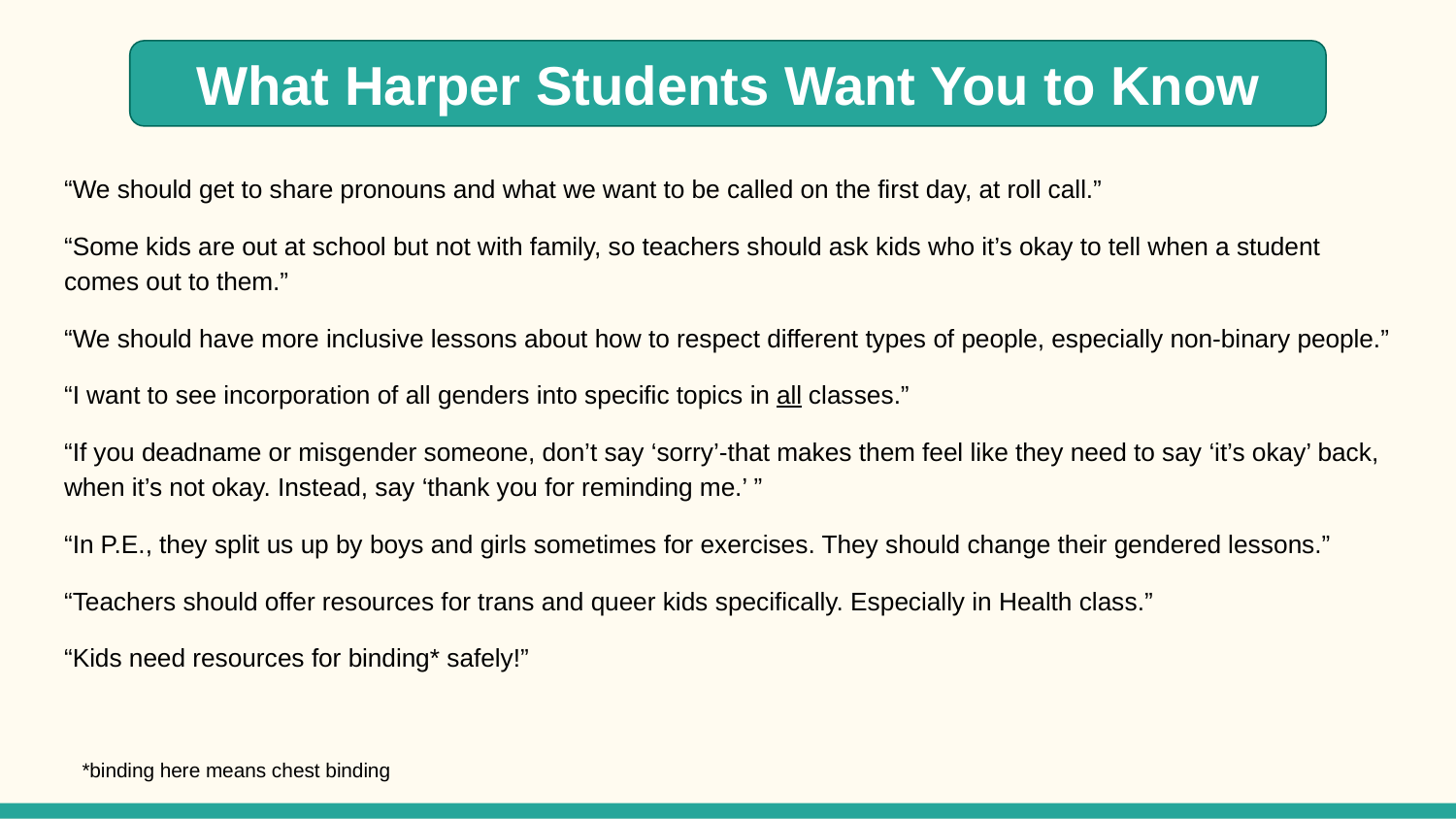

What Harper Students Want You to Know
“We should get to share pronouns and what we want to be called on the first day, at roll call.”
“Some kids are out at school but not with family, so teachers should ask kids who it’s okay to tell when a student comes out to them.”
“We should have more inclusive lessons about how to respect different types of people, especially non-binary people.”
“I want to see incorporation of all genders into specific topics in all classes.”
“If you deadname or misgender someone, don’t say ‘sorry’-that makes them feel like they need to say ‘it’s okay’ back, when it’s not okay. Instead, say ‘thank you for reminding me.’ ”
“In P.E., they split us up by boys and girls sometimes for exercises. They should change their gendered lessons.”
“Teachers should offer resources for trans and queer kids specifically. Especially in Health class.”
“Kids need resources for binding* safely!”
*binding here means chest binding